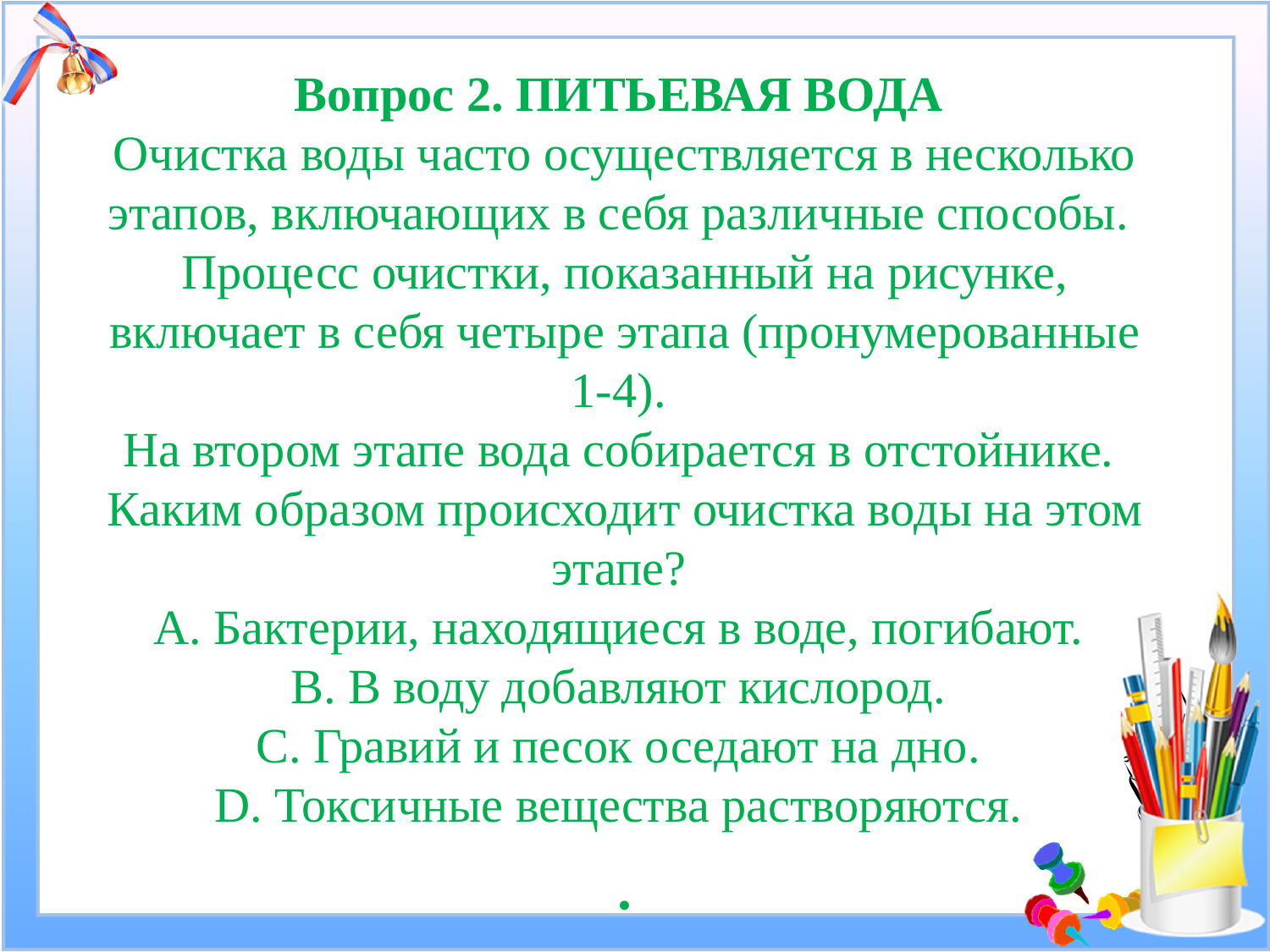

# Вопрос 2. ПИТЬЕВАЯ ВОДА Очистка воды часто осуществляется в несколько этапов, включающих в себя различные способы. Процесс очистки, показанный на рисунке, включает в себя четыре этапа (пронумерованные 1-4). На втором этапе вода собирается в отстойнике. Каким образом происходит очистка воды на этом этапе? A. Бактерии, находящиеся в воде, погибают. B. В воду добавляют кислород. C. Гравий и песок оседают на дно. D. Токсичные вещества растворяются. .